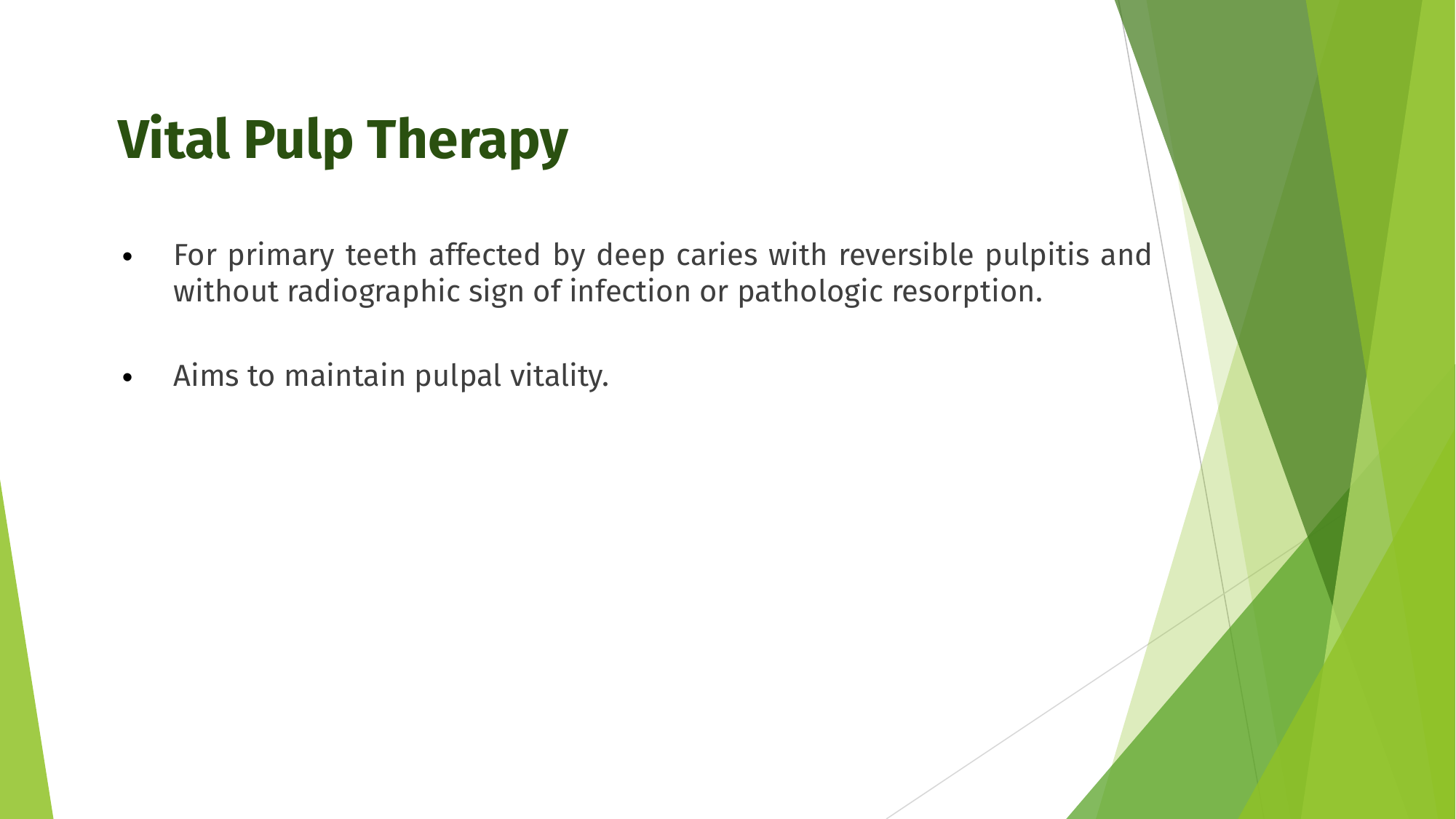

# Vital Pulp Therapy

For primary teeth affected by deep caries with reversible pulpitis and without radiographic sign of infection or pathologic resorption.

Aims to maintain pulpal vitality.